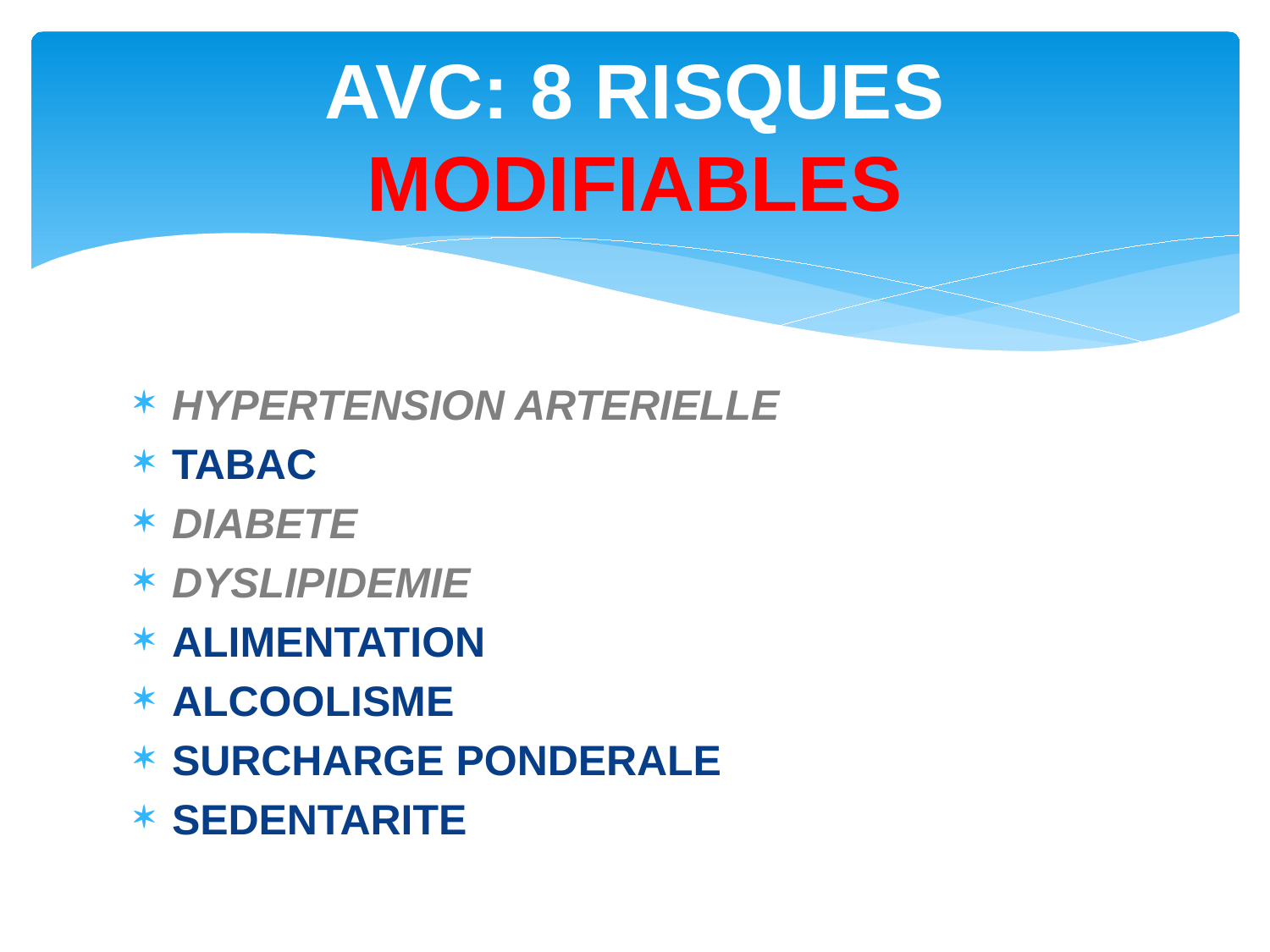

# AVC: 8 RISQUES MODIFIABLES
HYPERTENSION ARTERIELLE
TABAC
DIABETE
DYSLIPIDEMIE
ALIMENTATION
ALCOOLISME
SURCHARGE PONDERALE
SEDENTARITE